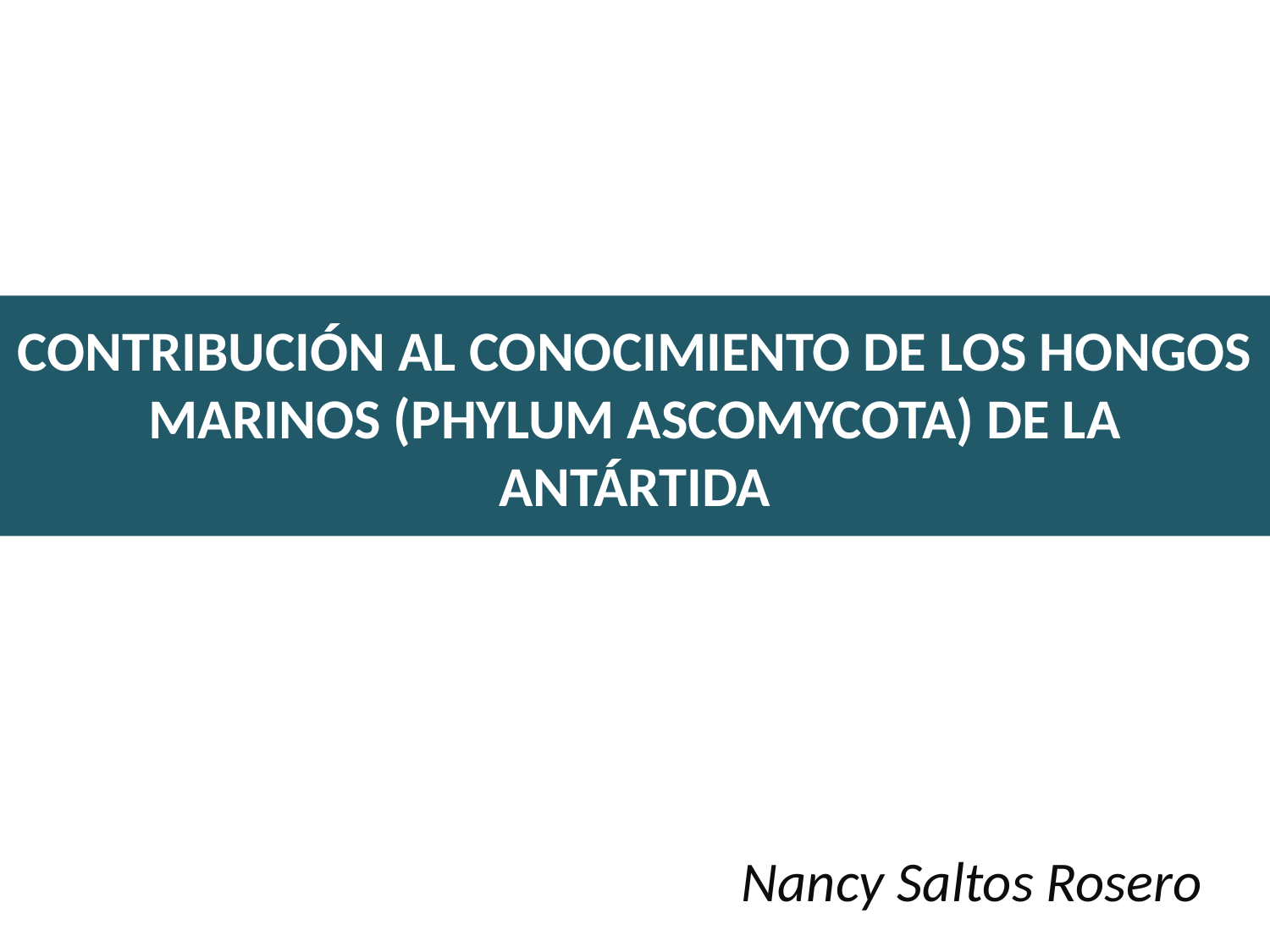

# CONTRIBUCIÓN AL CONOCIMIENTO DE LOS HONGOS MARINOS (PHYLUM ASCOMYCOTA) DE LA ANTÁRTIDA
Nancy Saltos Rosero